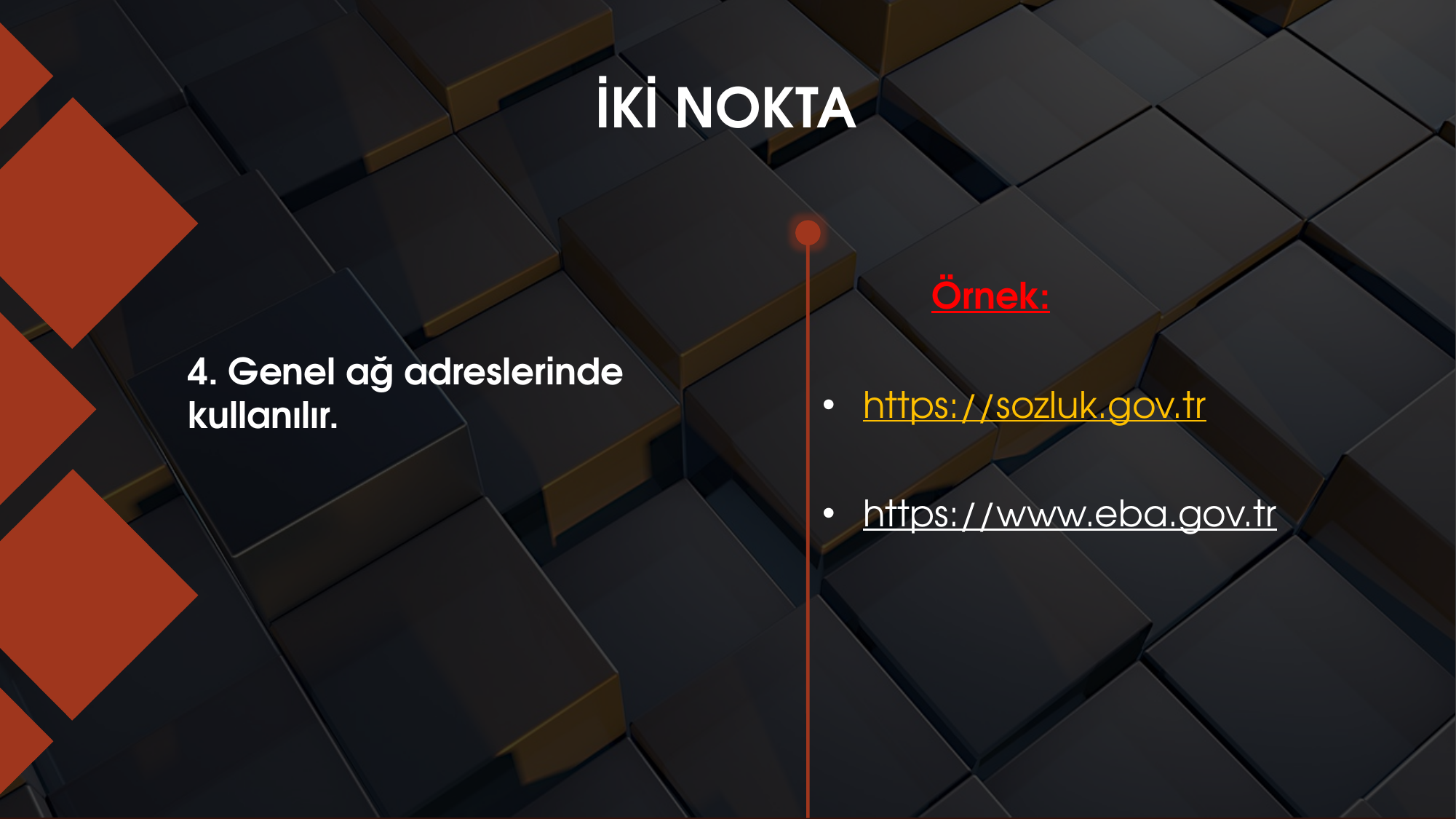

# İKİ NOKTA

	Örnek:

https://sozluk.gov.tr

https://www.eba.gov.tr

4. Genel ağ adreslerinde kullanılır.